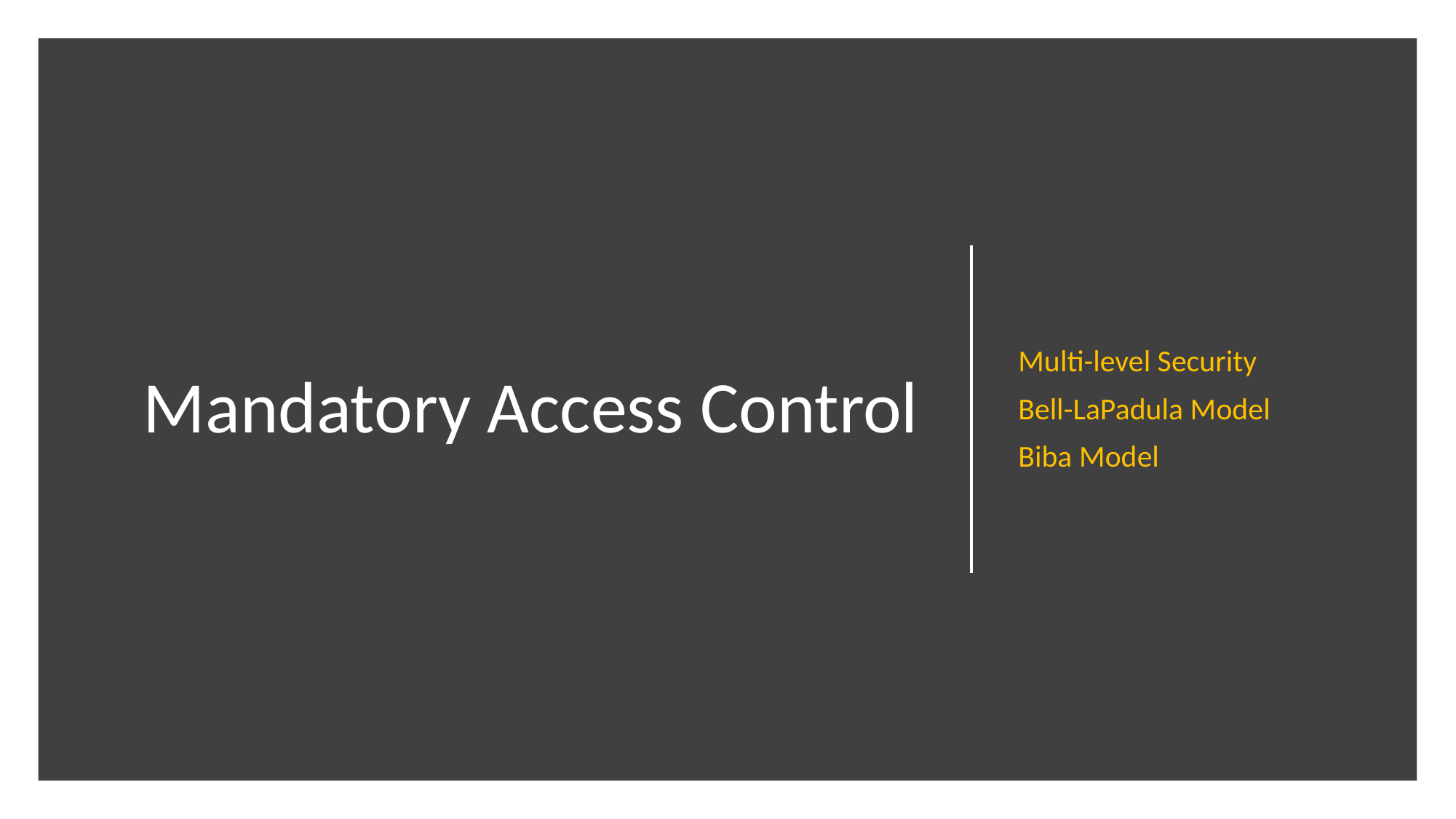

Multi-level Security
Bell-LaPadula Model
Biba Model
# Mandatory Access Control